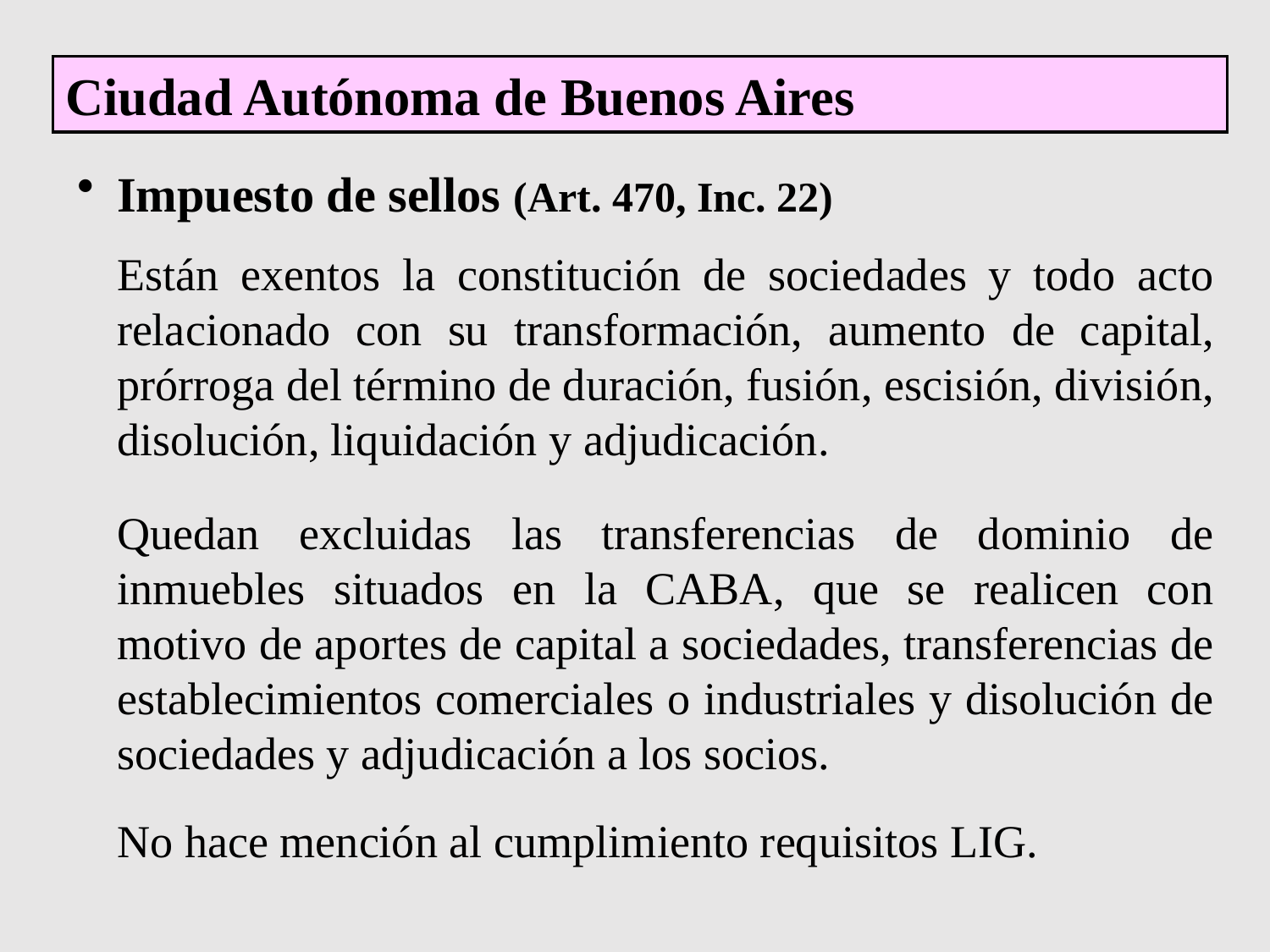

Ciudad Autónoma de Buenos Aires
Impuesto de sellos (Art. 470, Inc. 22)

	Están exentos la constitución de sociedades y todo acto relacionado con su transformación, aumento de capital, prórroga del término de duración, fusión, escisión, división, disolución, liquidación y adjudicación.

	Quedan excluidas las transferencias de dominio de inmuebles situados en la CABA, que se realicen con motivo de aportes de capital a sociedades, transferencias de establecimientos comerciales o industriales y disolución de sociedades y adjudicación a los socios.

	No hace mención al cumplimiento requisitos LIG.